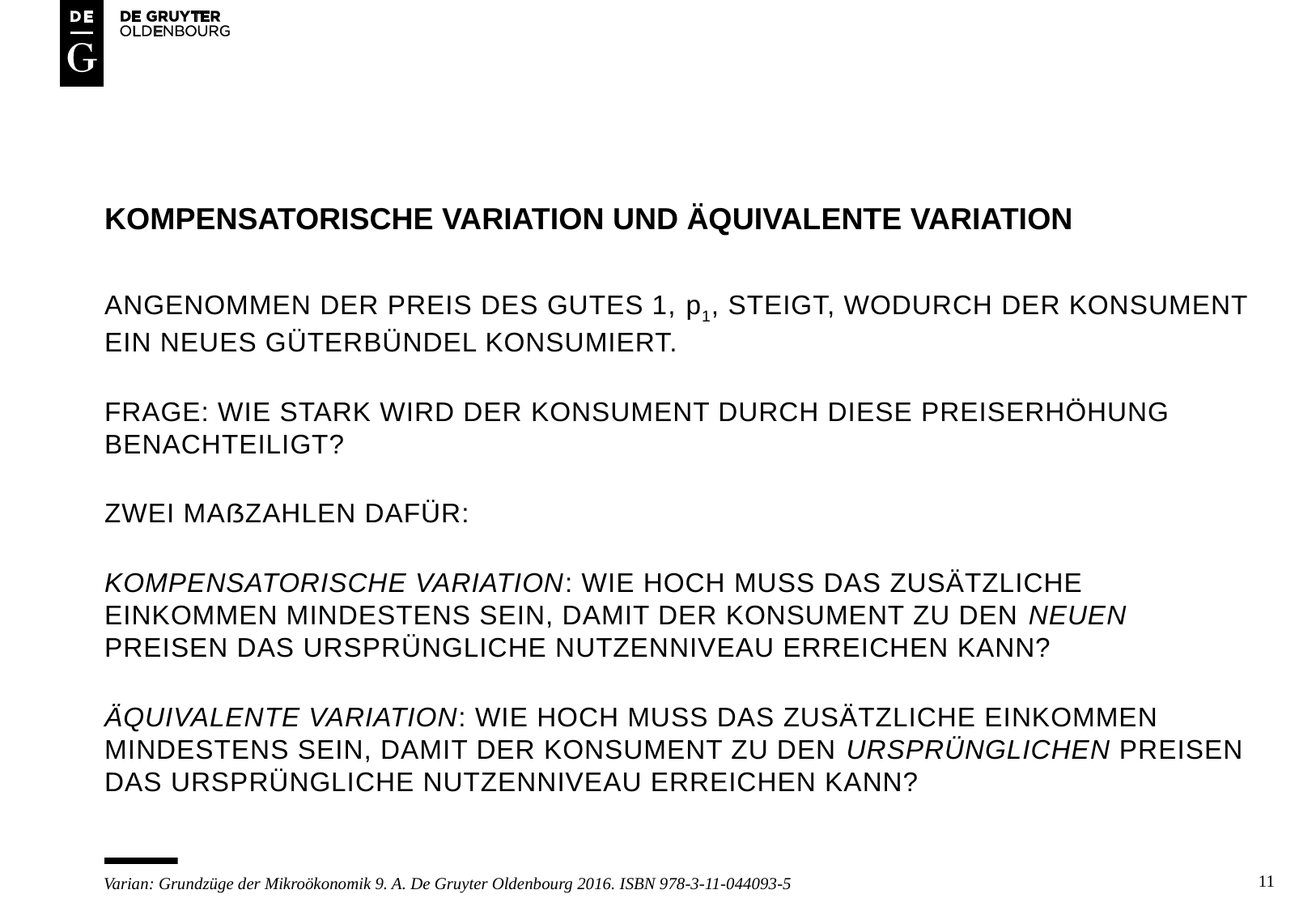

# KOMPENSATORISCHE VARIATION UND ÄQUIVALENTE VARIATION
ANGENOMMEN DER PREIS DES GUTES 1, p1, STEIGt, WODURCH DER KONSUMENT EIN NEUES GÜTERBÜNDEL KONSUMIERT.
Frage: wie stark wird der konsument durch diese preiserhöhung benachteiligt?
Zwei maßzahlen dafür:
Kompensatorische variation: wie hoch muss das zusätzliche einkommen mindestens sein, damit der konsument zu den neuen preisen das ursprüngliche nutzenniveau erreichen kann?
Äquivalente variation: wie hoch muss das zusätzliche einkommen mindestens sein, damit der konsumenT zu den ursprünglichen preisen das ursprüngliche nutzenniveau erreichen kann?
11
Varian: Grundzüge der Mikroökonomik 9. A. De Gruyter Oldenbourg 2016. ISBN 978-3-11-044093-5